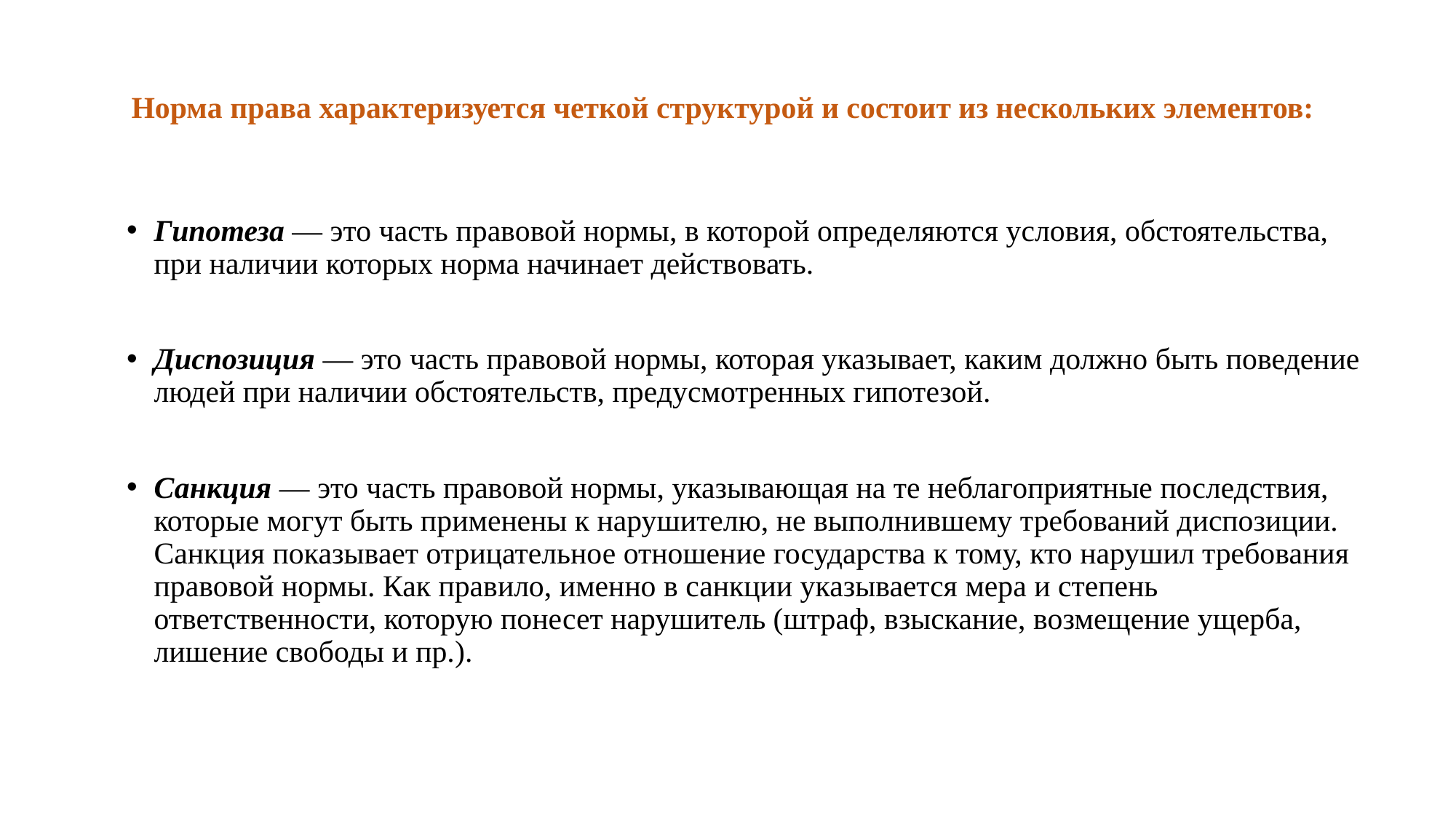

# Норма права характеризуется четкой структурой и состоит из нескольких элементов:

Гипотеза — это часть правовой нормы, в которой определяются условия, обстоятельства, при наличии которых норма начинает действовать.

Диспозиция — это часть правовой нормы, которая указывает, каким должно быть поведение людей при наличии обстоятельств, предусмотренных гипотезой.

Санкция — это часть правовой нормы, указывающая на те неблагоприятные последствия, которые могут быть применены к нарушителю, не выполнившему требований диспозиции. Санкция показывает отрицательное отношение государства к тому, кто нарушил требования правовой нормы. Как правило, именно в санкции указывается мера и степень ответственности, которую понесет нарушитель (штраф, взыскание, возмещение ущерба, лишение свободы и пр.).